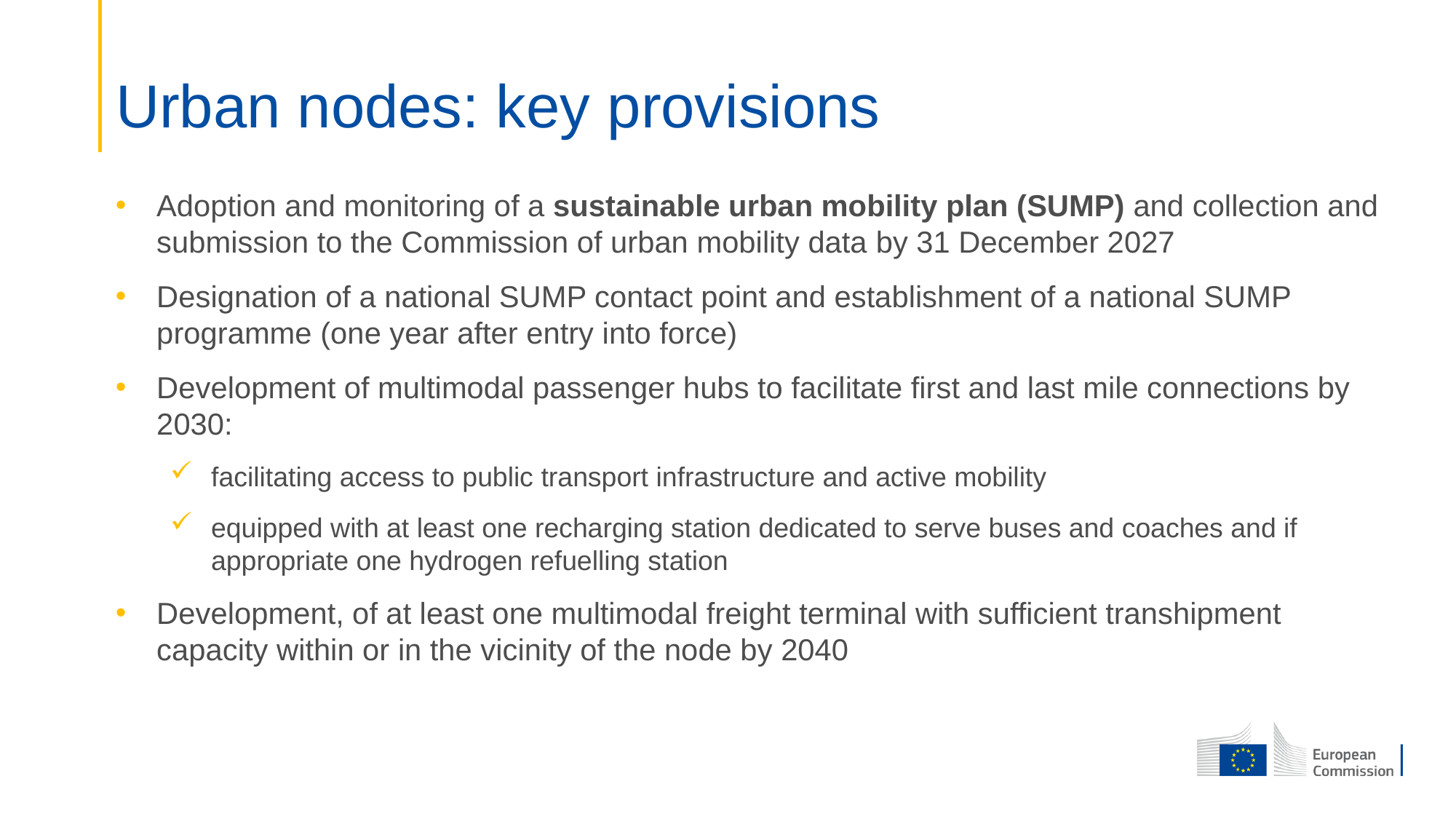

# Urban nodes: key provisions
Adoption and monitoring of a sustainable urban mobility plan (SUMP) and collection and submission to the Commission of urban mobility data by 31 December 2027
Designation of a national SUMP contact point and establishment of a national SUMP programme (one year after entry into force)
Development of multimodal passenger hubs to facilitate first and last mile connections by 2030:
facilitating access to public transport infrastructure and active mobility
equipped with at least one recharging station dedicated to serve buses and coaches and if appropriate one hydrogen refuelling station
Development, of at least one multimodal freight terminal with sufficient transhipment capacity within or in the vicinity of the node by 2040